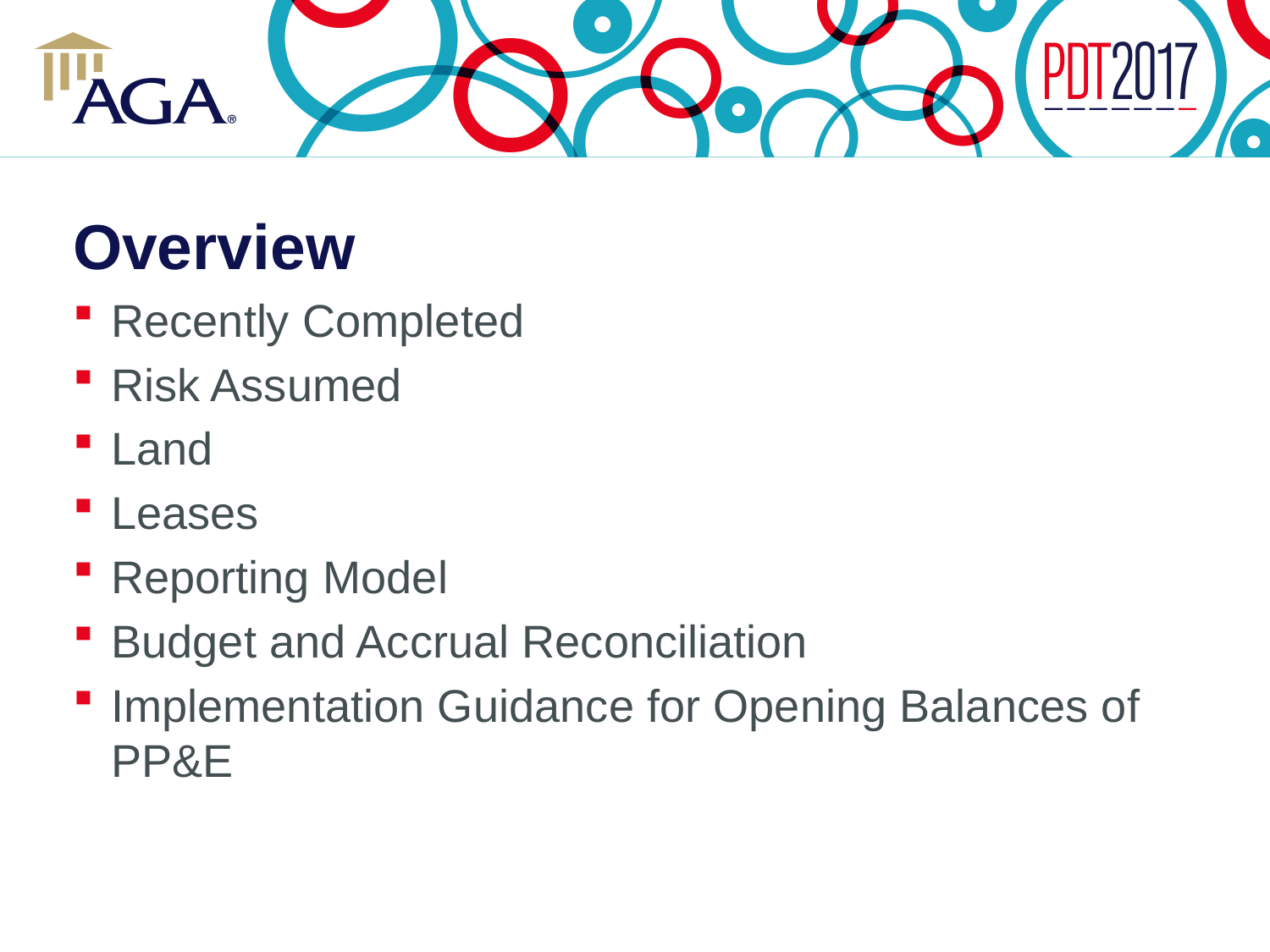

# Overview
Recently Completed
Risk Assumed
Land
Leases
Reporting Model
Budget and Accrual Reconciliation
Implementation Guidance for Opening Balances of PP&E